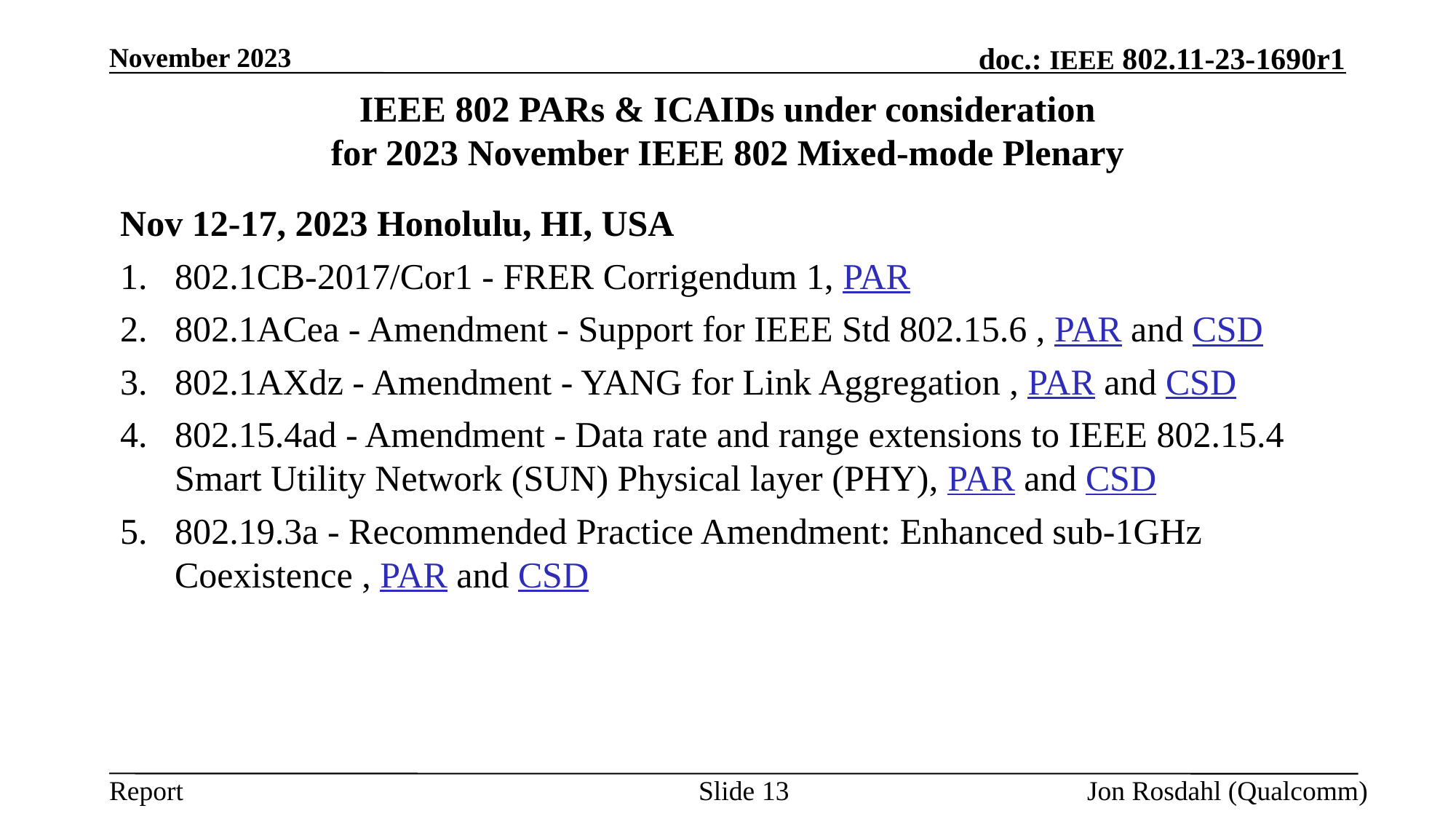

November 2023
# IEEE 802 PARs & ICAIDs under consideration for 2023 November IEEE 802 Mixed-mode Plenary
Nov 12-17, 2023 Honolulu, HI, USA
802.1CB-2017/Cor1 - FRER Corrigendum 1, PAR
802.1ACea - Amendment - Support for IEEE Std 802.15.6 , PAR and CSD
802.1AXdz - Amendment - YANG for Link Aggregation , PAR and CSD
802.15.4ad - Amendment - Data rate and range extensions to IEEE 802.15.4 Smart Utility Network (SUN) Physical layer (PHY), PAR and CSD
802.19.3a - Recommended Practice Amendment: Enhanced sub-1GHz Coexistence , PAR and CSD

Slide 13
Jon Rosdahl (Qualcomm)